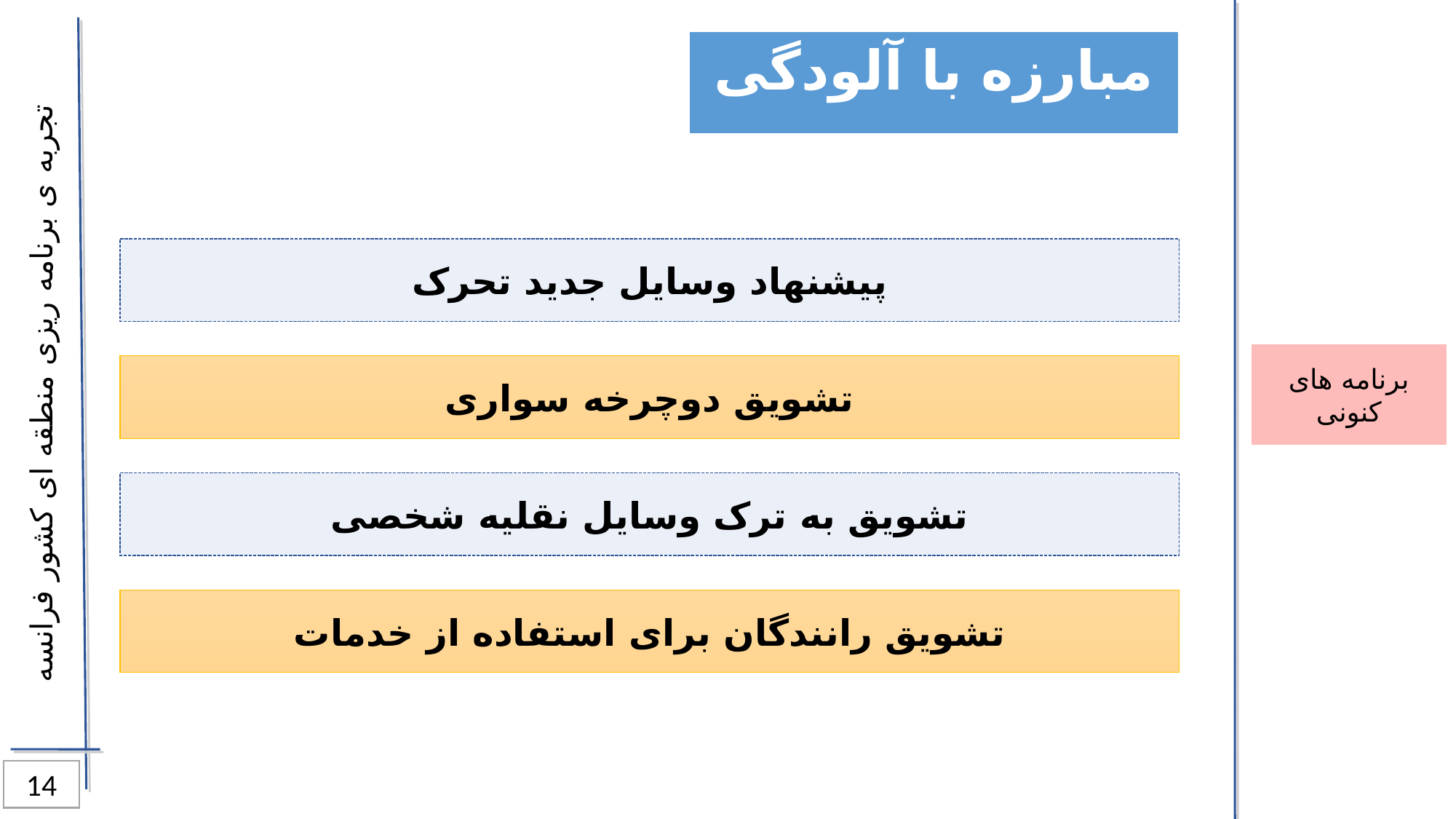

مبارزه با آلودگی
پیشنهاد وسایل جدید تحرک
برنامه های کنونی
تشویق دوچرخه سواری
تجربه ی برنامه ریزی منطقه ای کشور فرانسه
تشویق به ترک وسایل نقلیه شخصی
تشویق رانندگان برای استفاده از خدمات

14